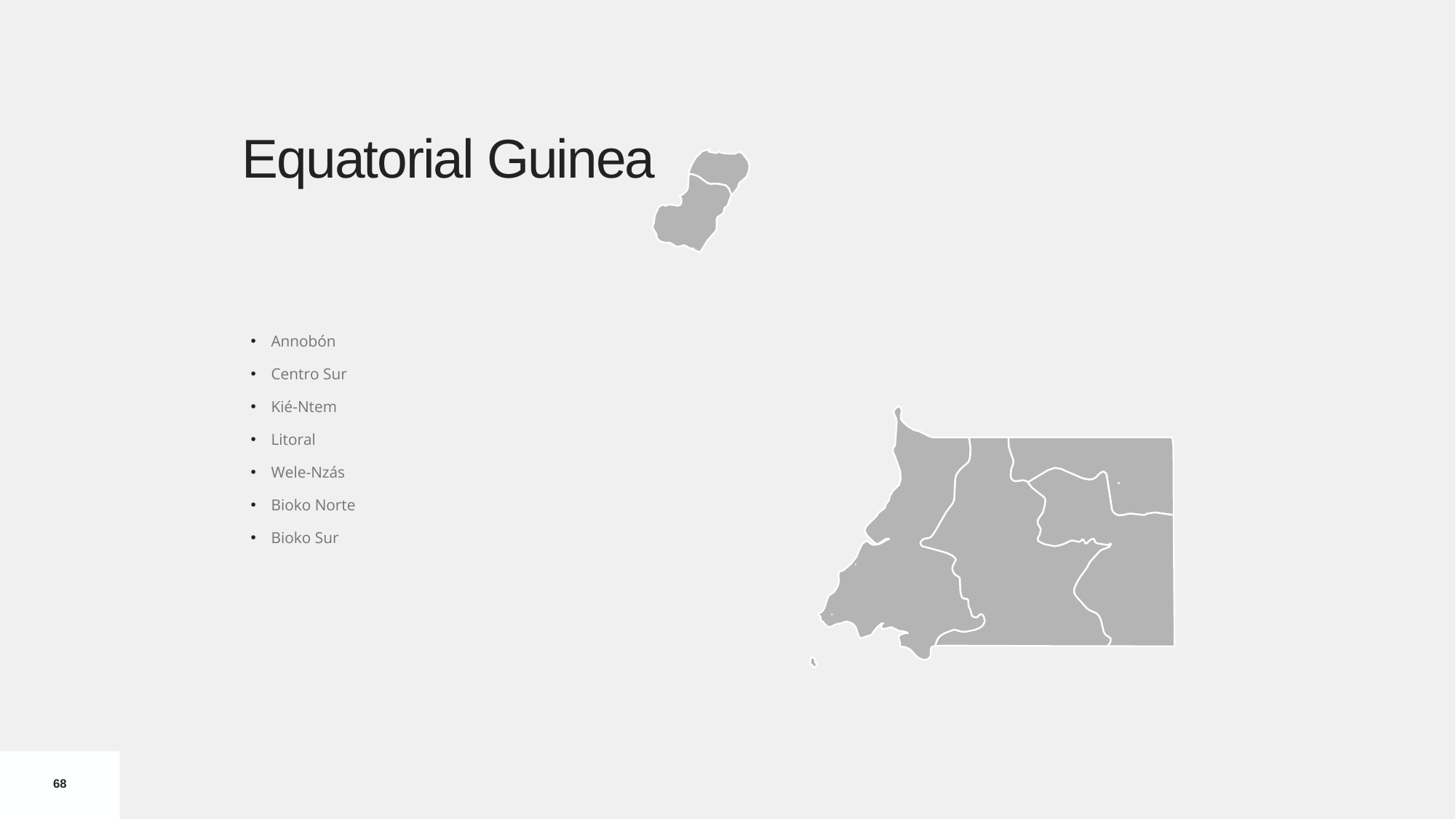

# Equatorial Guinea

Annobón
Centro Sur
Kié-Ntem
Litoral
Wele-Nzás
Bioko Norte
Bioko Sur